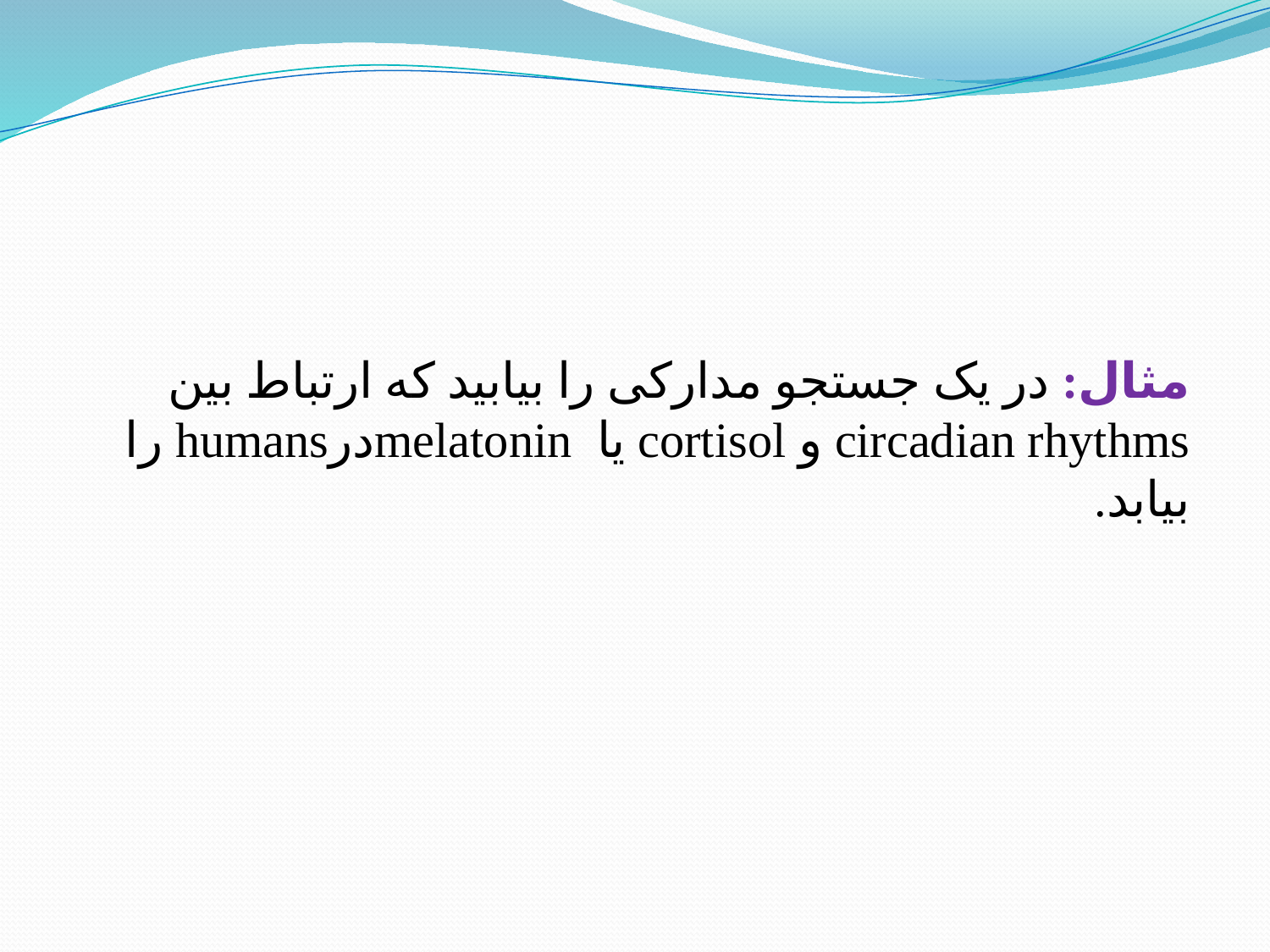

#
مثال: در یک جستجو مدارکی را بیابید که ارتباط بین circadian rhythms و cortisol یا  melatoninدرhumans را بیابد.